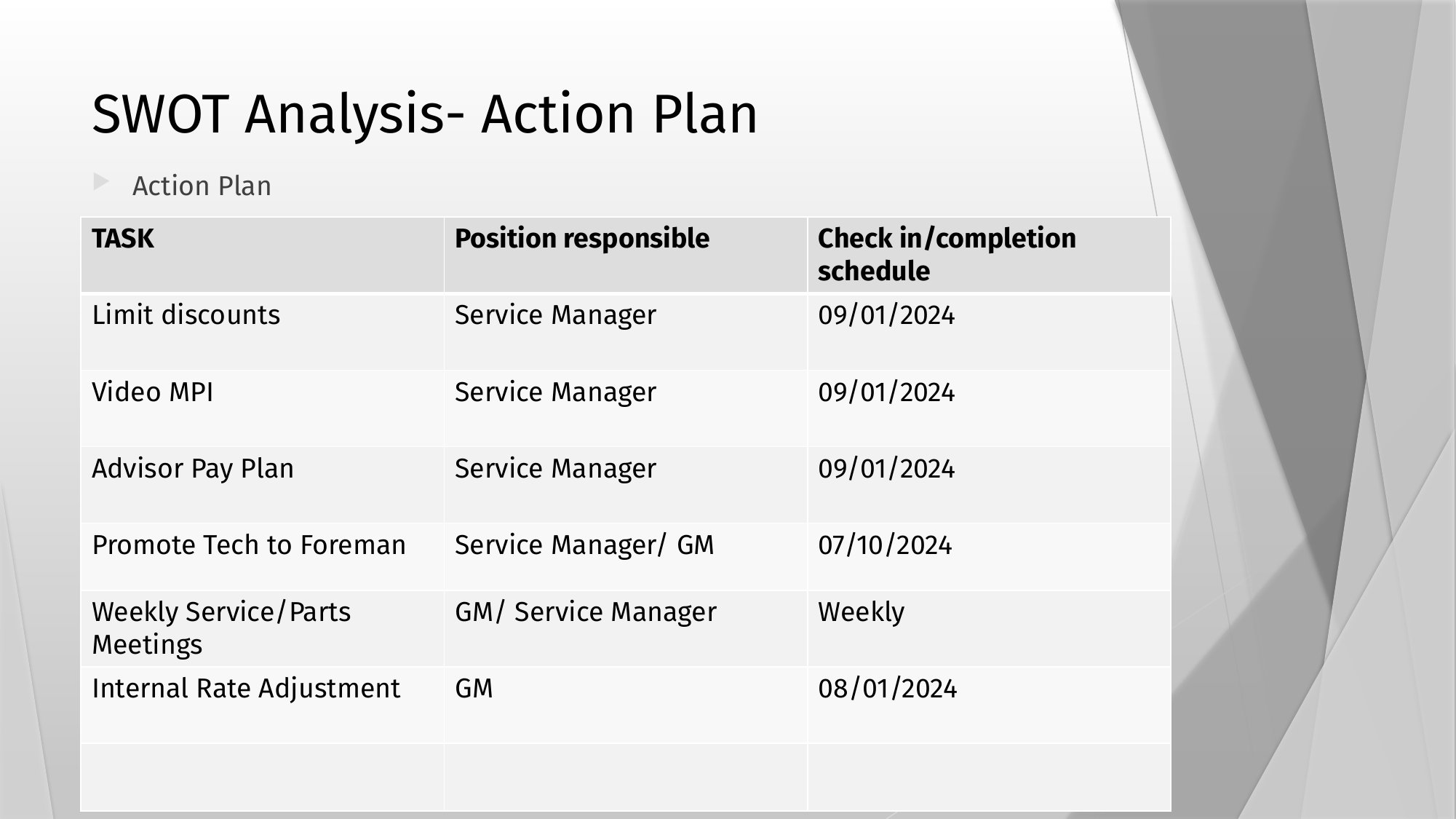

# SWOT Analysis- Action Plan
Action Plan

| TASK | Position responsible | Check in/completion schedule |
| --- | --- | --- |
| Limit discounts | Service Manager | 09/01/2024 |
| Video MPI | Service Manager | 09/01/2024 |
| Advisor Pay Plan | Service Manager | 09/01/2024 |
| Promote Tech to Foreman | Service Manager/ GM | 07/10/2024 |
| Weekly Service/Parts Meetings | GM/ Service Manager | Weekly |
| Internal Rate Adjustment | GM | 08/01/2024 |
|  |  |  |